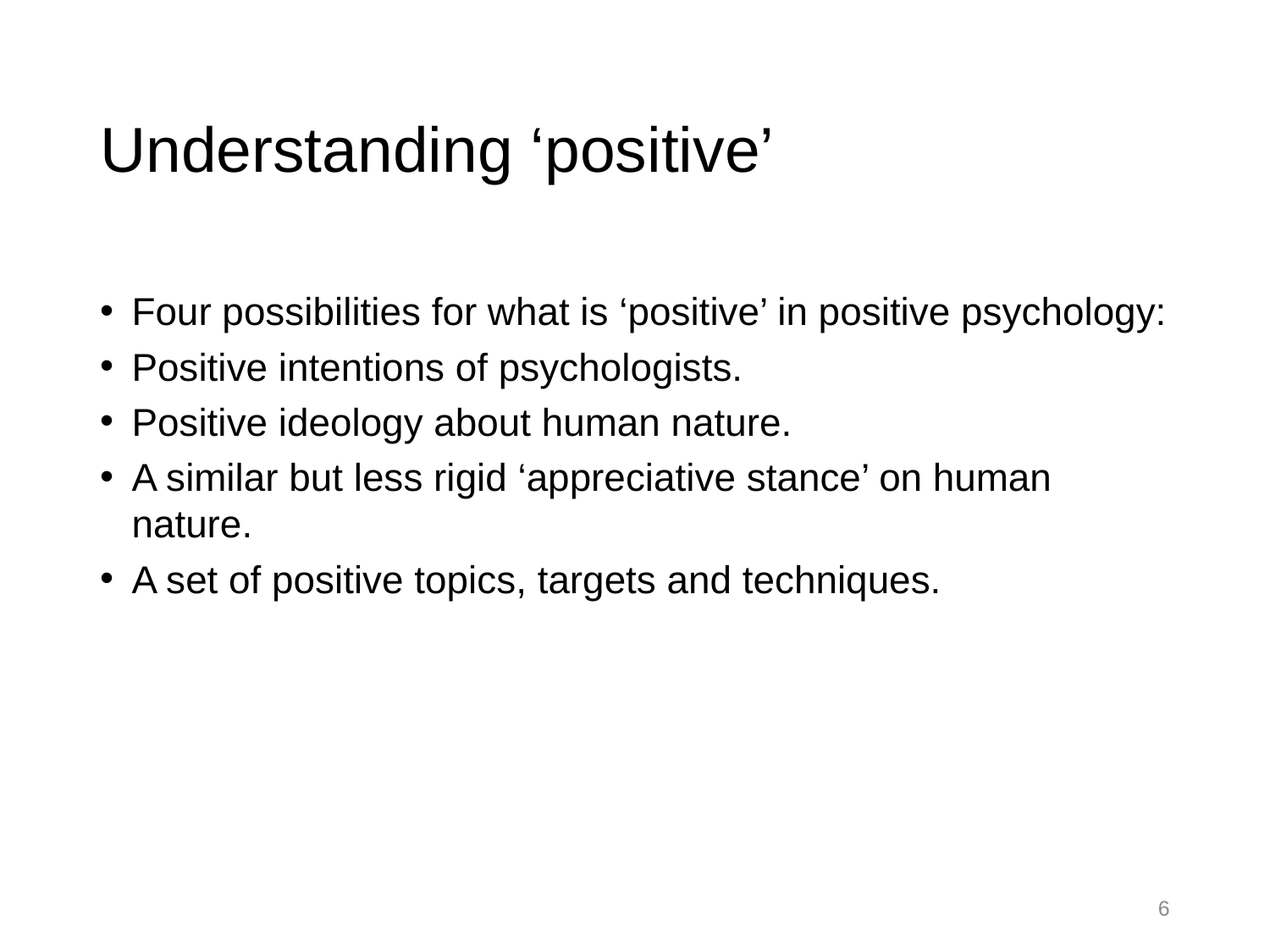

# Understanding ‘positive’
Four possibilities for what is ‘positive’ in positive psychology:
Positive intentions of psychologists.
Positive ideology about human nature.
A similar but less rigid ‘appreciative stance’ on human nature.
A set of positive topics, targets and techniques.
6